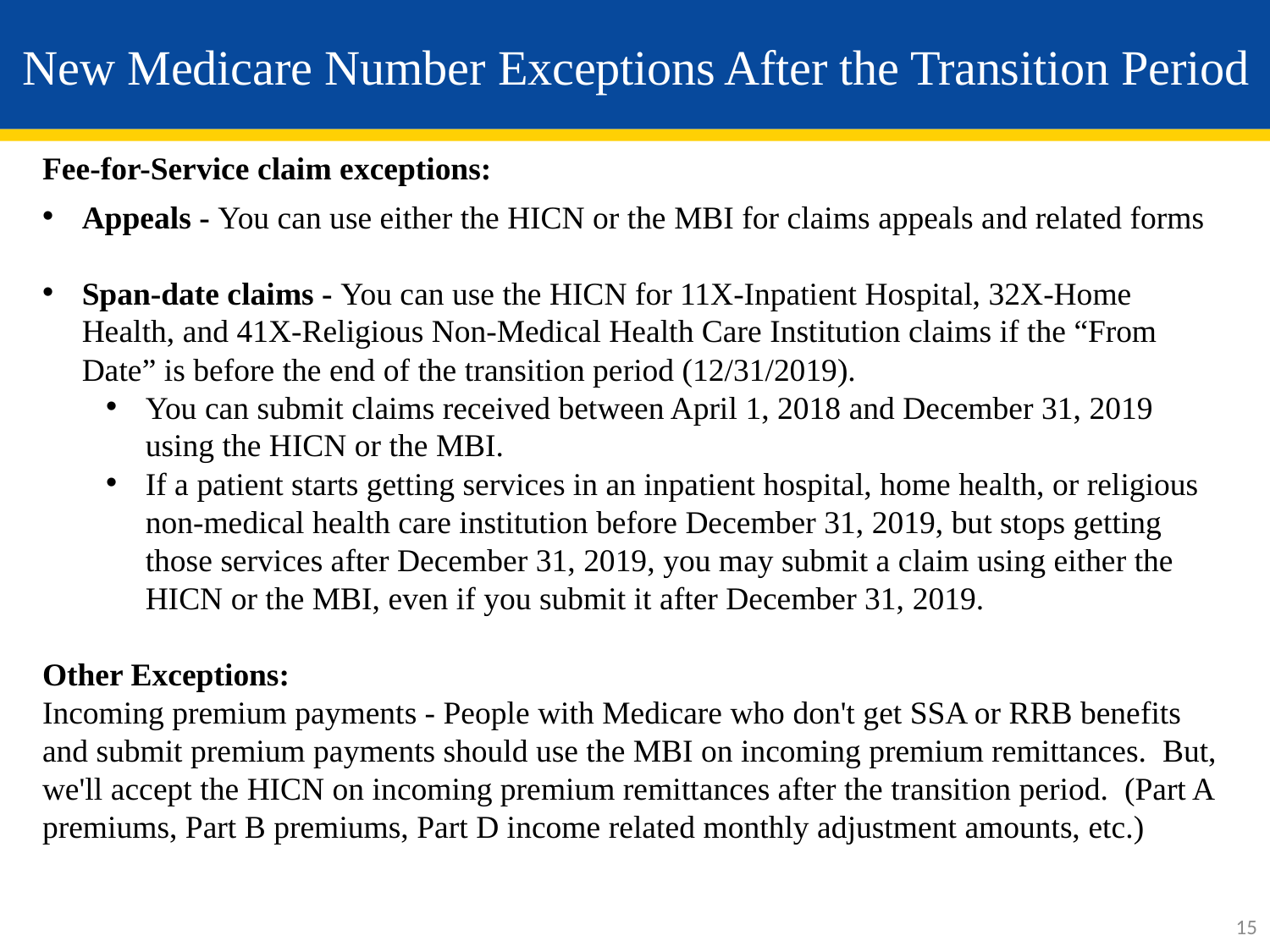

# New Medicare Number Exceptions After the Transition Period
Fee-for-Service claim exceptions:
Appeals - You can use either the HICN or the MBI for claims appeals and related forms

Span-date claims - You can use the HICN for 11X-Inpatient Hospital, 32X-Home Health, and 41X-Religious Non-Medical Health Care Institution claims if the “From Date” is before the end of the transition period (12/31/2019).
You can submit claims received between April 1, 2018 and December 31, 2019 using the HICN or the MBI.
If a patient starts getting services in an inpatient hospital, home health, or religious non-medical health care institution before December 31, 2019, but stops getting those services after December 31, 2019, you may submit a claim using either the HICN or the MBI, even if you submit it after December 31, 2019.

Other Exceptions:
Incoming premium payments - People with Medicare who don't get SSA or RRB benefits and submit premium payments should use the MBI on incoming premium remittances.  But, we'll accept the HICN on incoming premium remittances after the transition period.  (Part A premiums, Part B premiums, Part D income related monthly adjustment amounts, etc.)

15